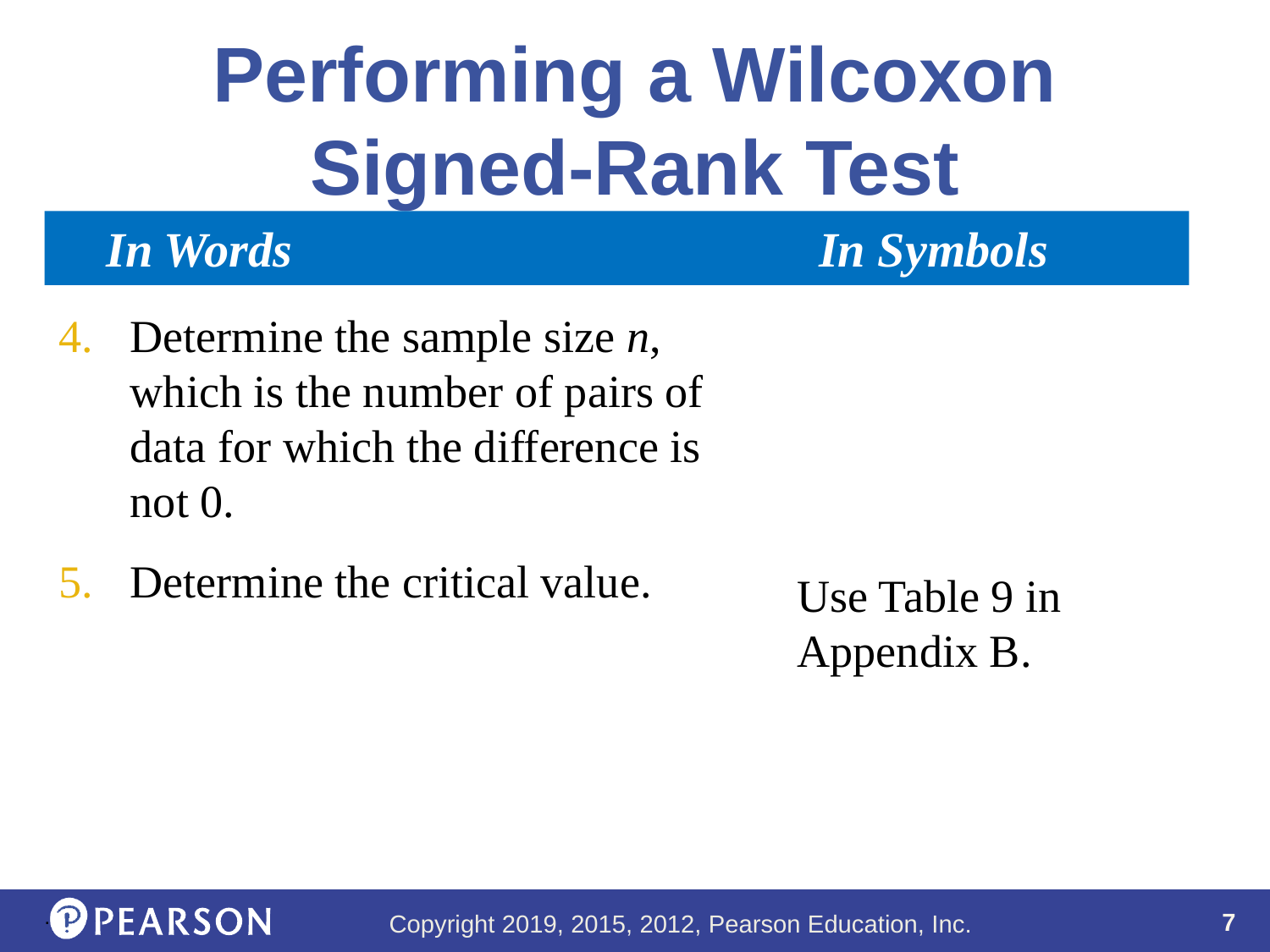

# Performing a Wilcoxon Signed-Rank Test
    In Words					In Symbols
Determine the sample size n, which is the number of pairs of data for which the difference is not 0.
Determine the critical value.
Use Table 9 in Appendix B.
.